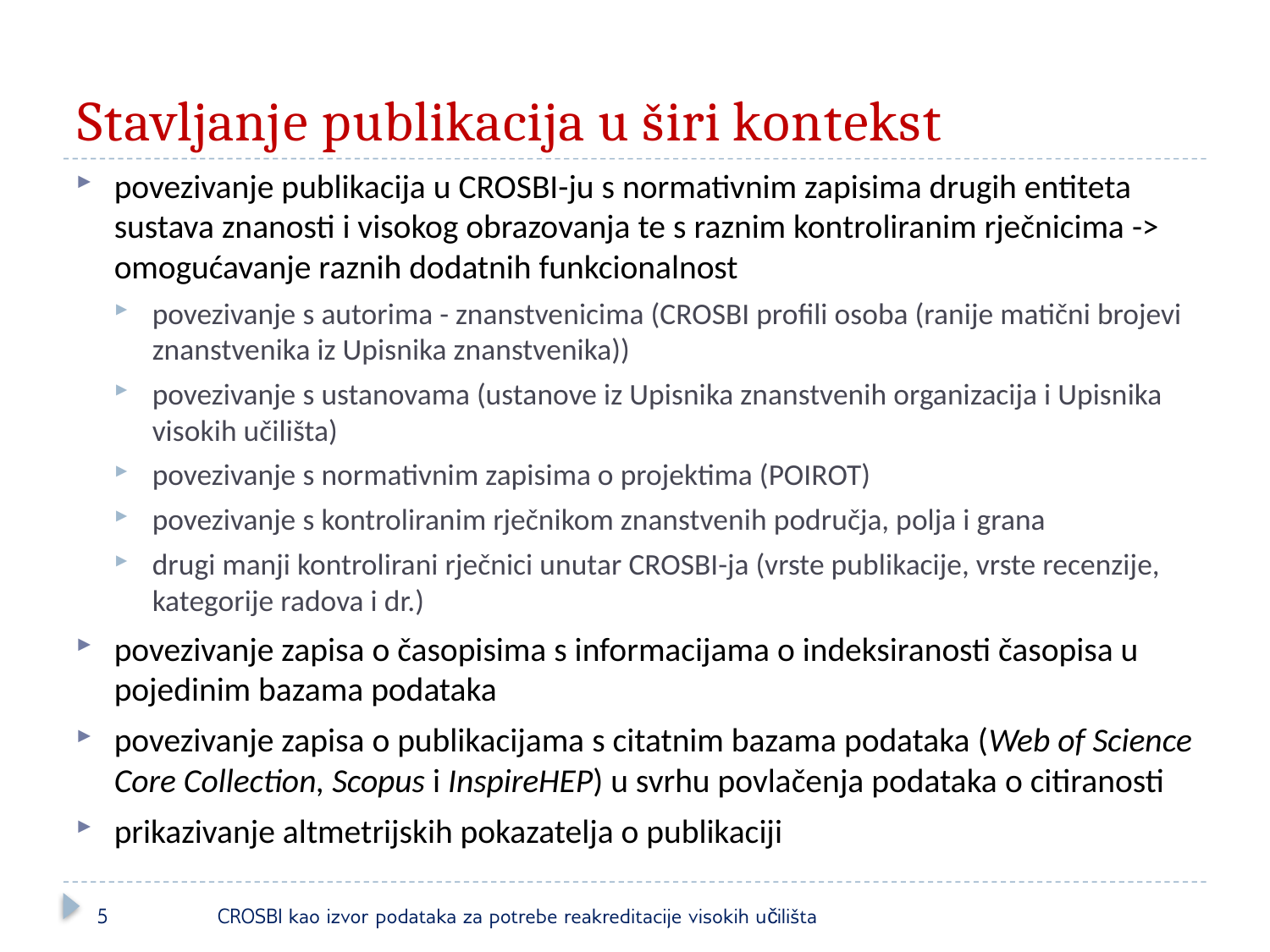

# Stavljanje publikacija u širi kontekst
povezivanje publikacija u CROSBI-ju s normativnim zapisima drugih entiteta sustava znanosti i visokog obrazovanja te s raznim kontroliranim rječnicima -> omogućavanje raznih dodatnih funkcionalnost
povezivanje s autorima - znanstvenicima (CROSBI profili osoba (ranije matični brojevi znanstvenika iz Upisnika znanstvenika))
povezivanje s ustanovama (ustanove iz Upisnika znanstvenih organizacija i Upisnika visokih učilišta)
povezivanje s normativnim zapisima o projektima (POIROT)
povezivanje s kontroliranim rječnikom znanstvenih područja, polja i grana
drugi manji kontrolirani rječnici unutar CROSBI-ja (vrste publikacije, vrste recenzije, kategorije radova i dr.)
povezivanje zapisa o časopisima s informacijama o indeksiranosti časopisa u pojedinim bazama podataka
povezivanje zapisa o publikacijama s citatnim bazama podataka (Web of Science Core Collection, Scopus i InspireHEP) u svrhu povlačenja podataka o citiranosti
prikazivanje altmetrijskih pokazatelja o publikaciji
5
CROSBI kao izvor podataka za potrebe reakreditacije visokih učilišta